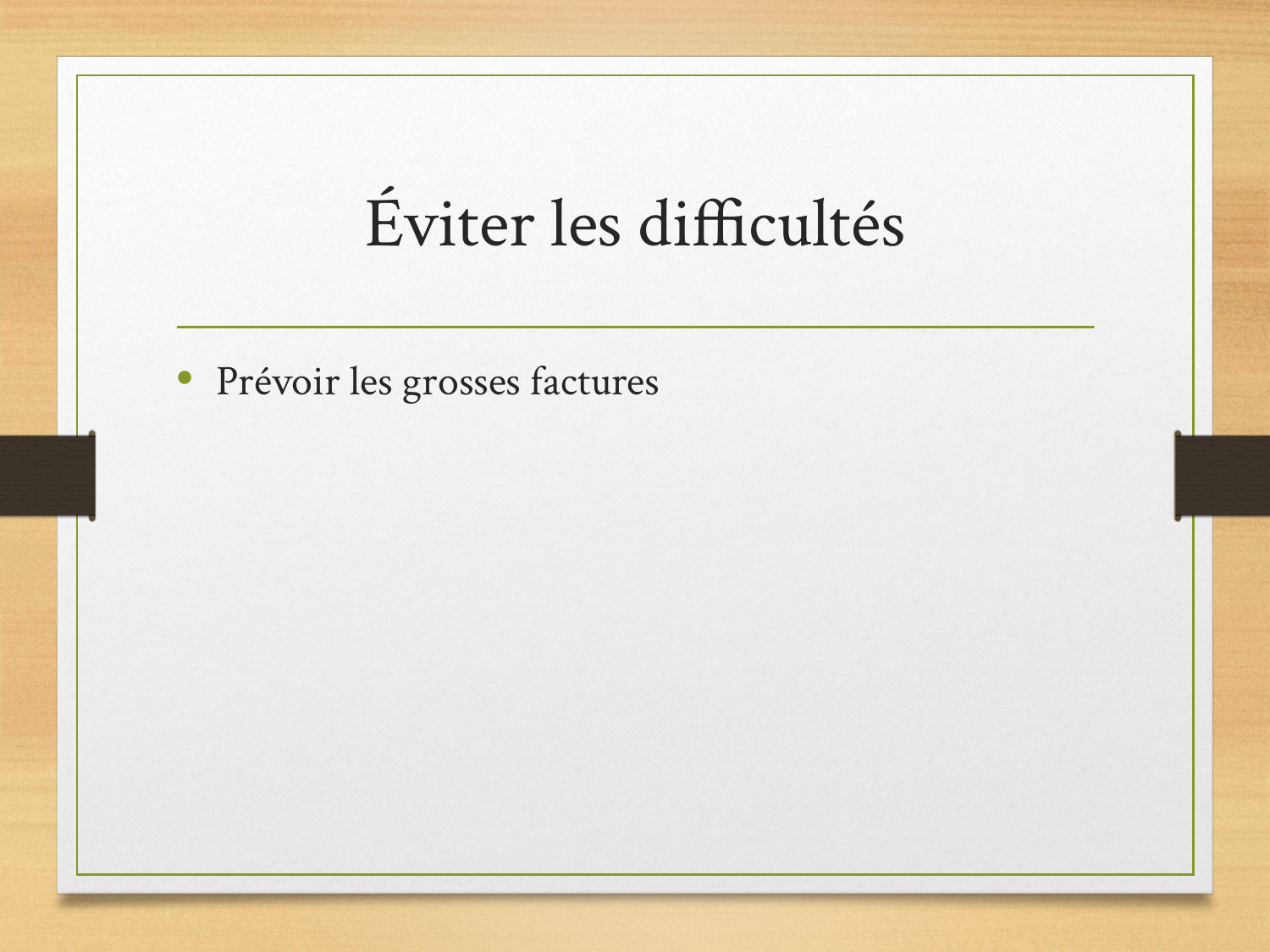

# Éviter les difficultés
Prévoir les grosses factures